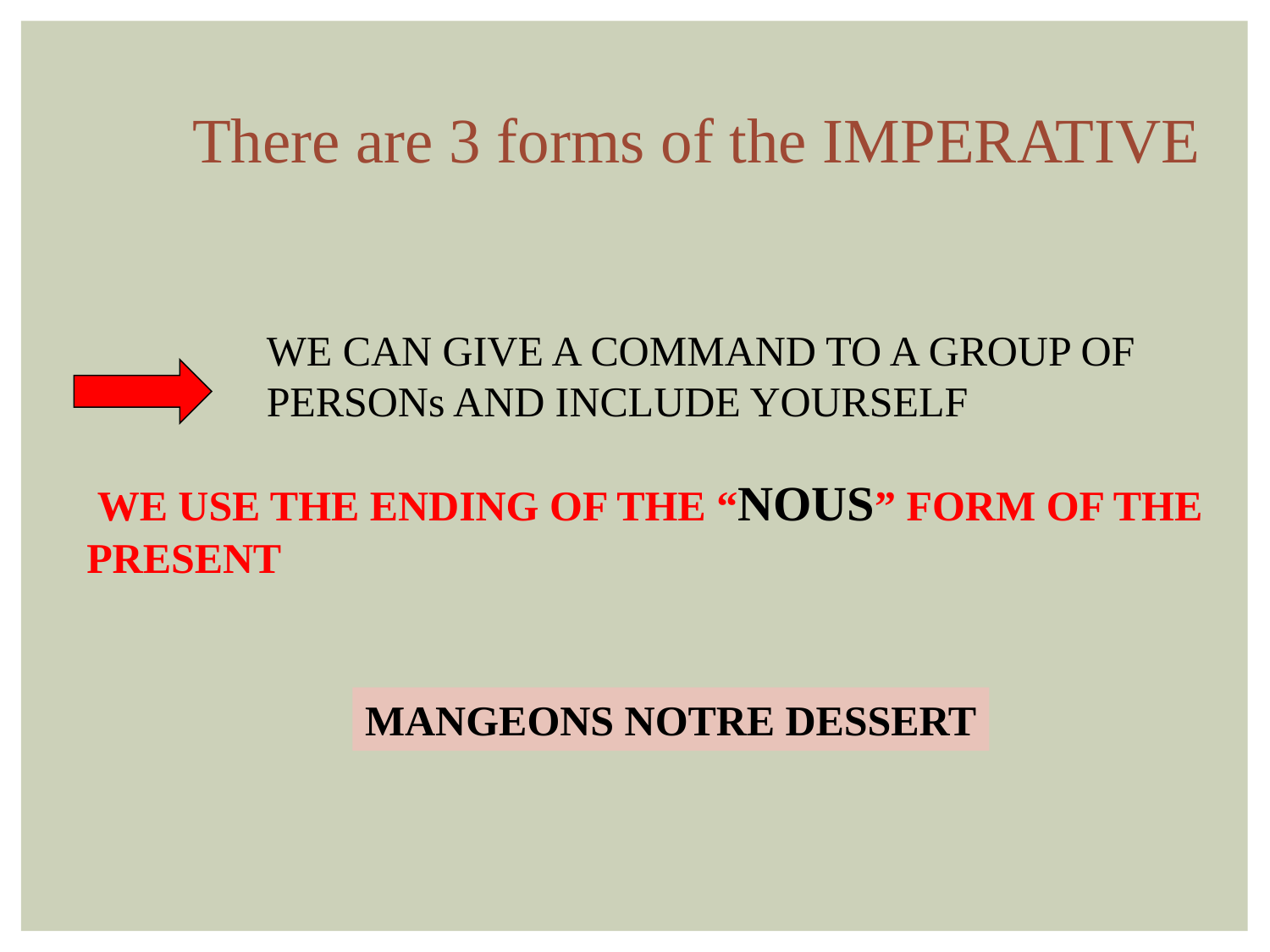

There are 3 forms of the IMPERATIVE

WE CAN GIVE A COMMAND TO A GROUP OF PERSONs AND INCLUDE YOURSELF

 WE USE THE ENDING OF THE “NOUS” FORM OF THE PRESENT
MANGEONS NOTRE DESSERT